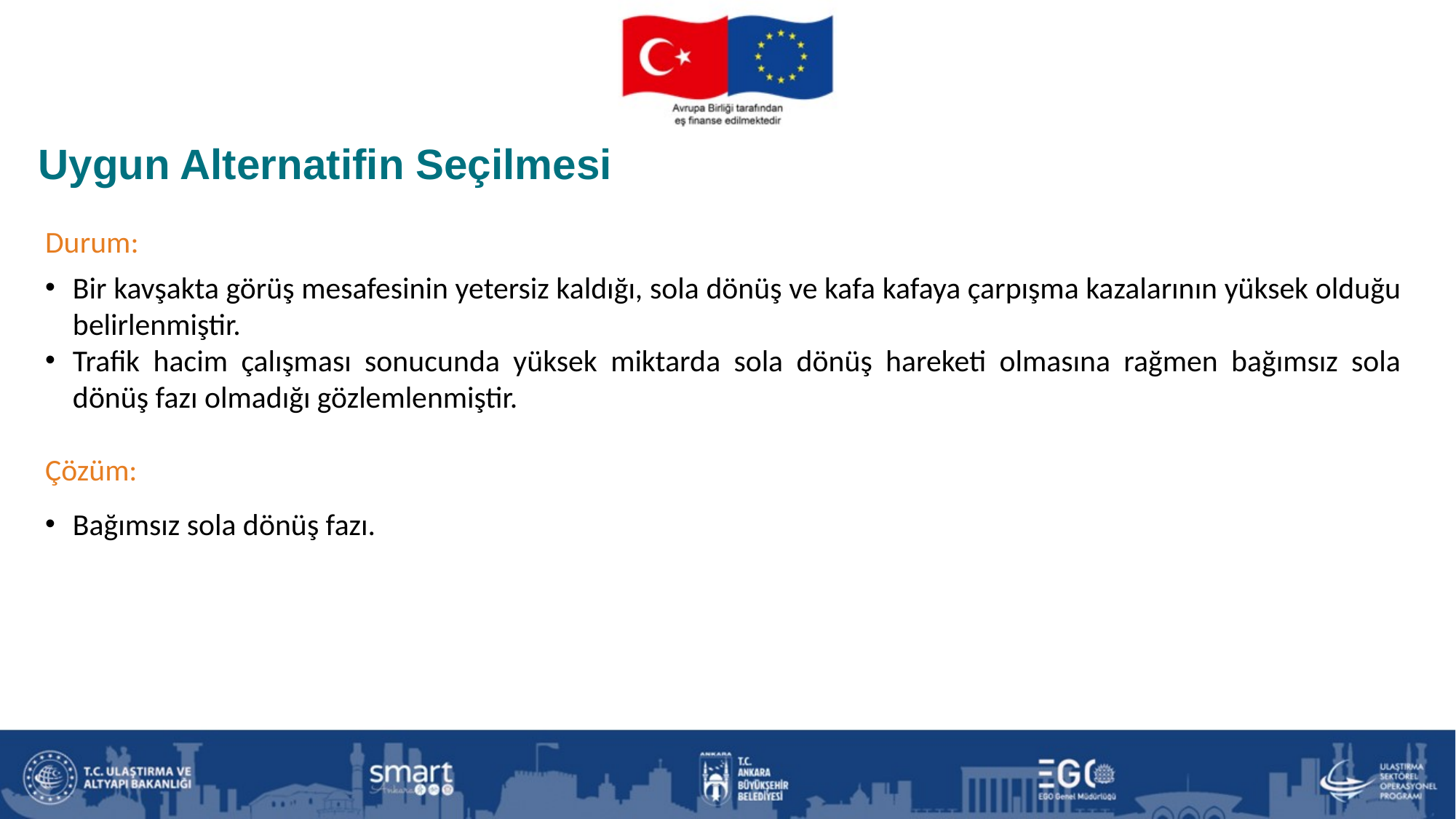

Uygun Alternatifin Seçilmesi
Durum:
Bir kavşakta görüş mesafesinin yetersiz kaldığı, sola dönüş ve kafa kafaya çarpışma kazalarının yüksek olduğu belirlenmiştir.
Trafik hacim çalışması sonucunda yüksek miktarda sola dönüş hareketi olmasına rağmen bağımsız sola dönüş fazı olmadığı gözlemlenmiştir.

Çözüm:
Bağımsız sola dönüş fazı.